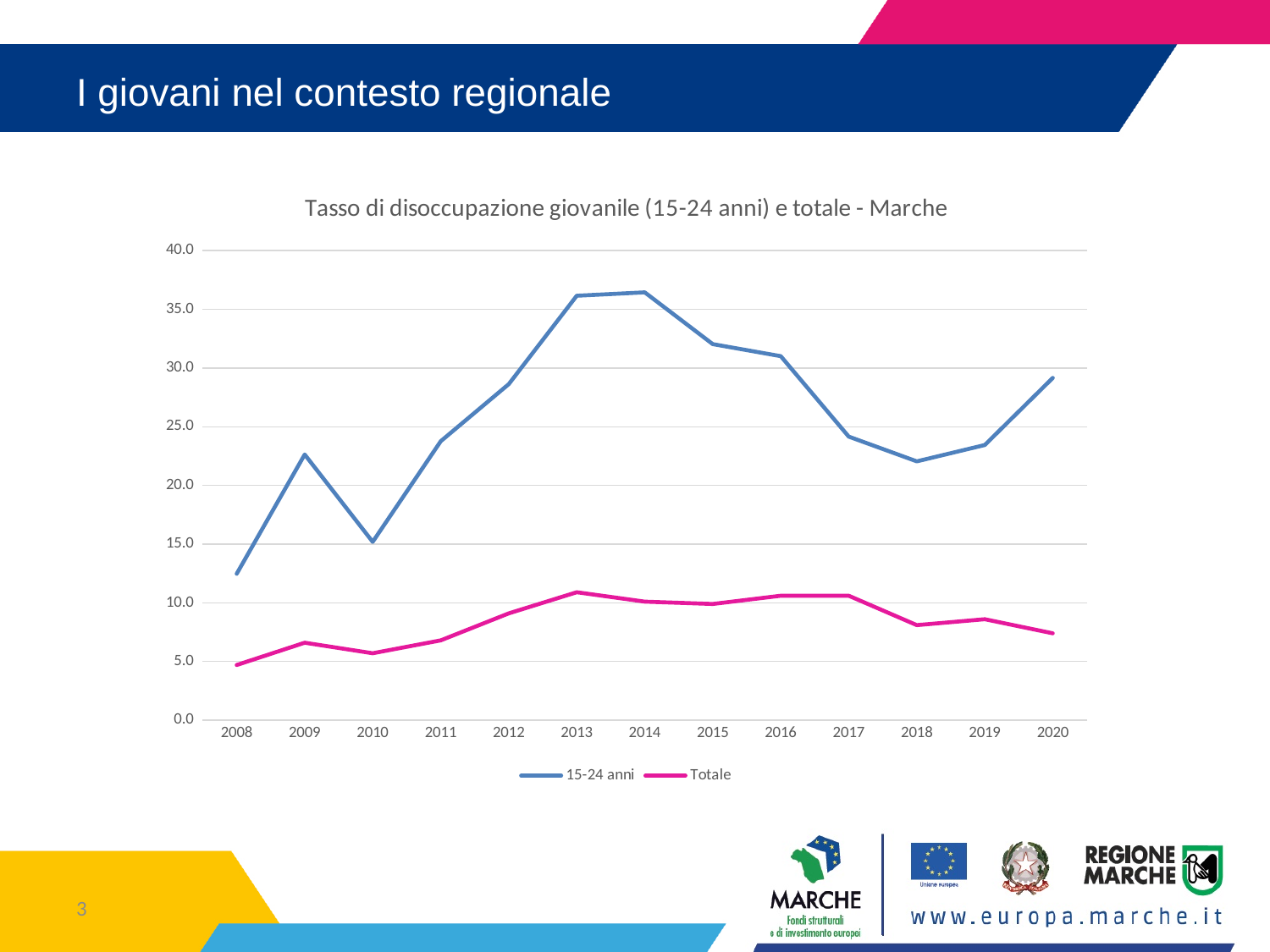

# I giovani nel contesto regionale

### Chart: Tasso di disoccupazione giovanile (15-24 anni) e totale - Marche

| Category | 15-24 anni | Totale |
|---|---|---|
| 2008 | 12.468818 | 4.7 |
| 2009 | 22.635662 | 6.6 |
| 2010 | 15.188321 | 5.7 |
| 2011 | 23.766563 | 6.8 |
| 2012 | 28.628505 | 9.1 |
| 2013 | 36.16037 | 10.9 |
| 2014 | 36.446953 | 10.1 |
| 2015 | 32.037884 | 9.9 |
| 2016 | 31.011516 | 10.6 |
| 2017 | 24.157416 | 10.6 |
| 2018 | 22.053586 | 8.1 |
| 2019 | 23.442308 | 8.6 |
| 2020 | 29.160287 | 7.4 |
3